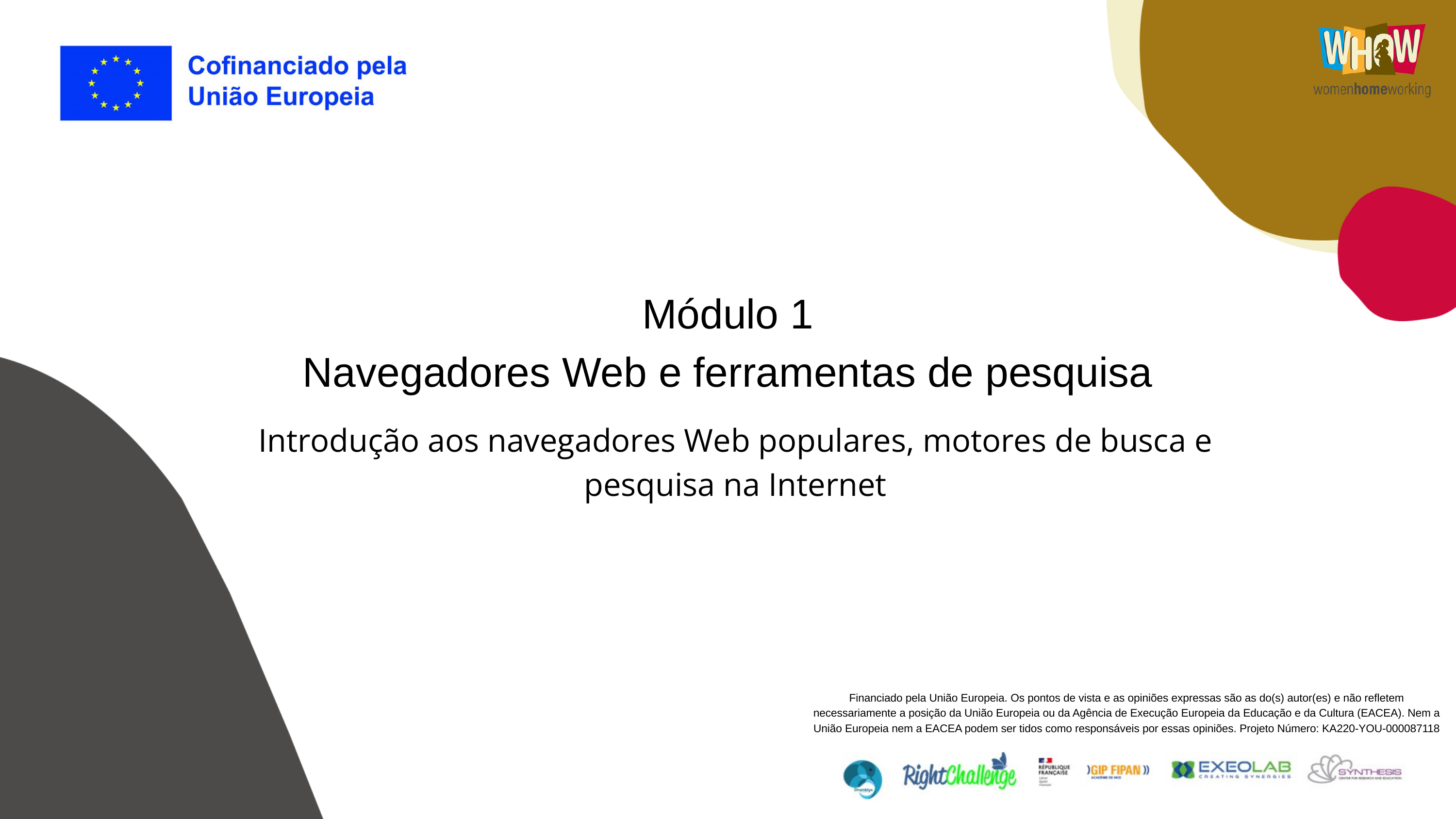

Módulo 1
Navegadores Web e ferramentas de pesquisa

Introdução aos navegadores Web populares, motores de busca e pesquisa na Internet
Financiado pela União Europeia. Os pontos de vista e as opiniões expressas são as do(s) autor(es) e não refletem necessariamente a posição da União Europeia ou da Agência de Execução Europeia da Educação e da Cultura (EACEA). Nem a União Europeia nem a EACEA podem ser tidos como responsáveis por essas opiniões. Projeto Número: KA220-YOU-000087118